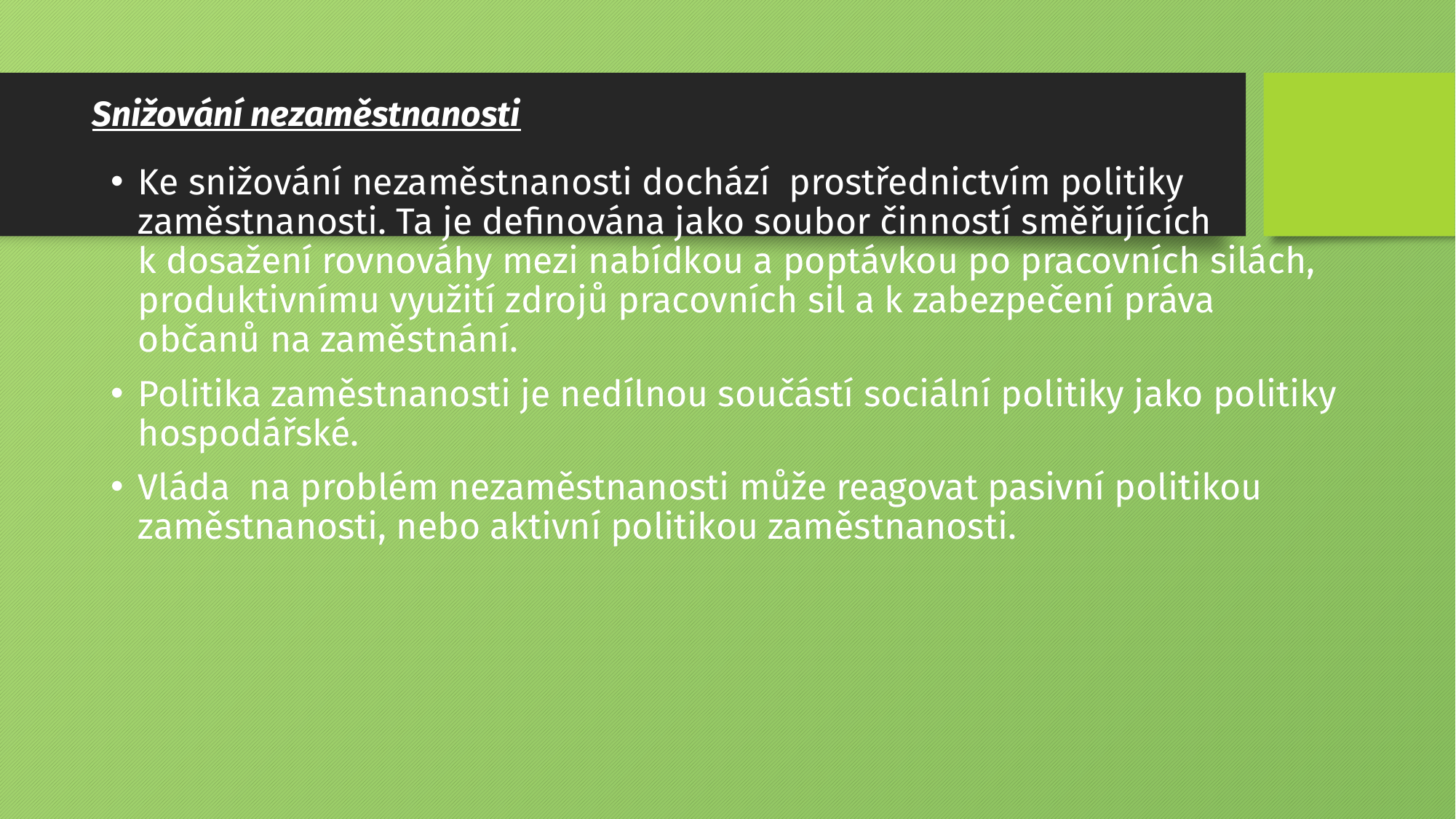

# Snižování nezaměstnanosti
Ke snižování nezaměstnanosti dochází  prostřednictvím politiky zaměstnanosti. Ta je definována jako soubor činností směřujících
k dosažení rovnováhy mezi nabídkou a poptávkou po pracovních silách, produktivnímu využití zdrojů pracovních sil a k zabezpečení práva občanů na zaměstnání.
Politika zaměstnanosti je nedílnou součástí sociální politiky jako politiky hospodářské.
Vláda  na problém nezaměstnanosti může reagovat pasivní politikou zaměstnanosti, nebo aktivní politikou zaměstnanosti.